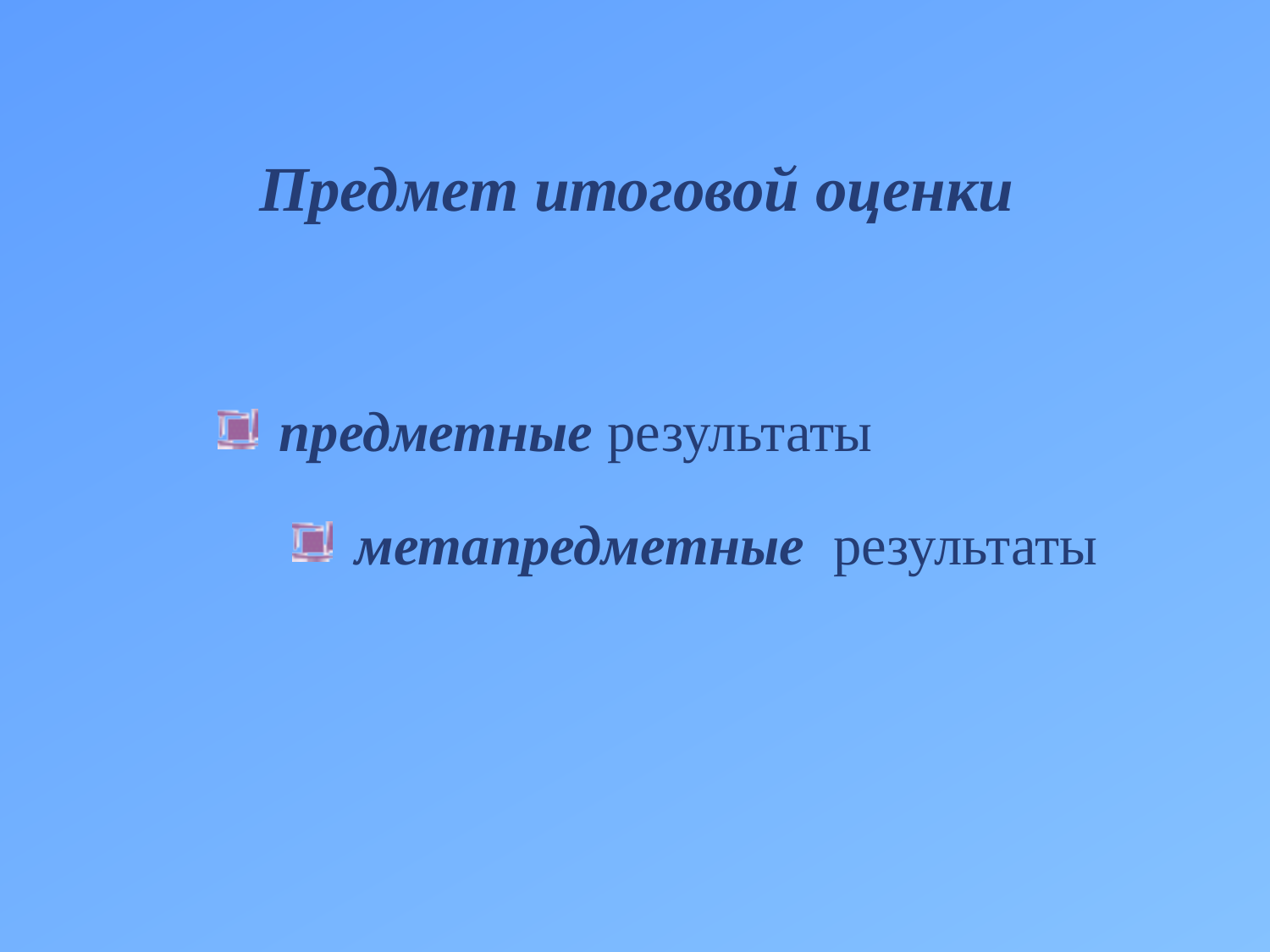

# Предмет итоговой оценки

предметные результаты
метапредметные  результаты